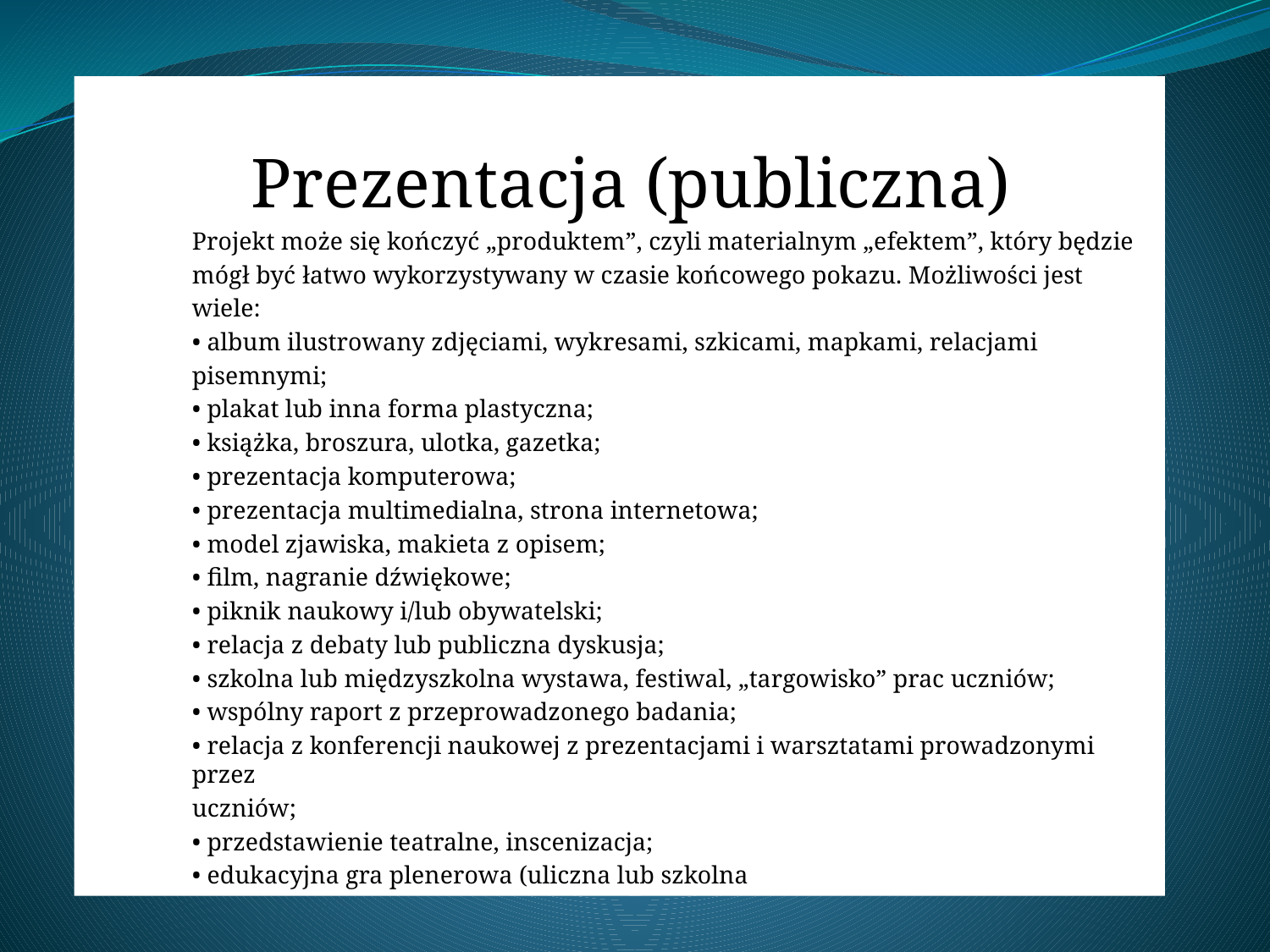

Prezentacja (publiczna)
Projekt może się kończyć „produktem”, czyli materialnym „efektem”, który będzie
mógł być łatwo wykorzystywany w czasie końcowego pokazu. Możliwości jest
wiele:
• album ilustrowany zdjęciami, wykresami, szkicami, mapkami, relacjami
pisemnymi;
• plakat lub inna forma plastyczna;
• książka, broszura, ulotka, gazetka;
• prezentacja komputerowa;
• prezentacja multimedialna, strona internetowa;
• model zjawiska, makieta z opisem;
• film, nagranie dźwiękowe;
• piknik naukowy i/lub obywatelski;
• relacja z debaty lub publiczna dyskusja;
• szkolna lub międzyszkolna wystawa, festiwal, „targowisko” prac uczniów;
• wspólny raport z przeprowadzonego badania;
• relacja z konferencji naukowej z prezentacjami i warsztatami prowadzonymi przez
uczniów;
• przedstawienie teatralne, inscenizacja;
• edukacyjna gra plenerowa (uliczna lub szkolna